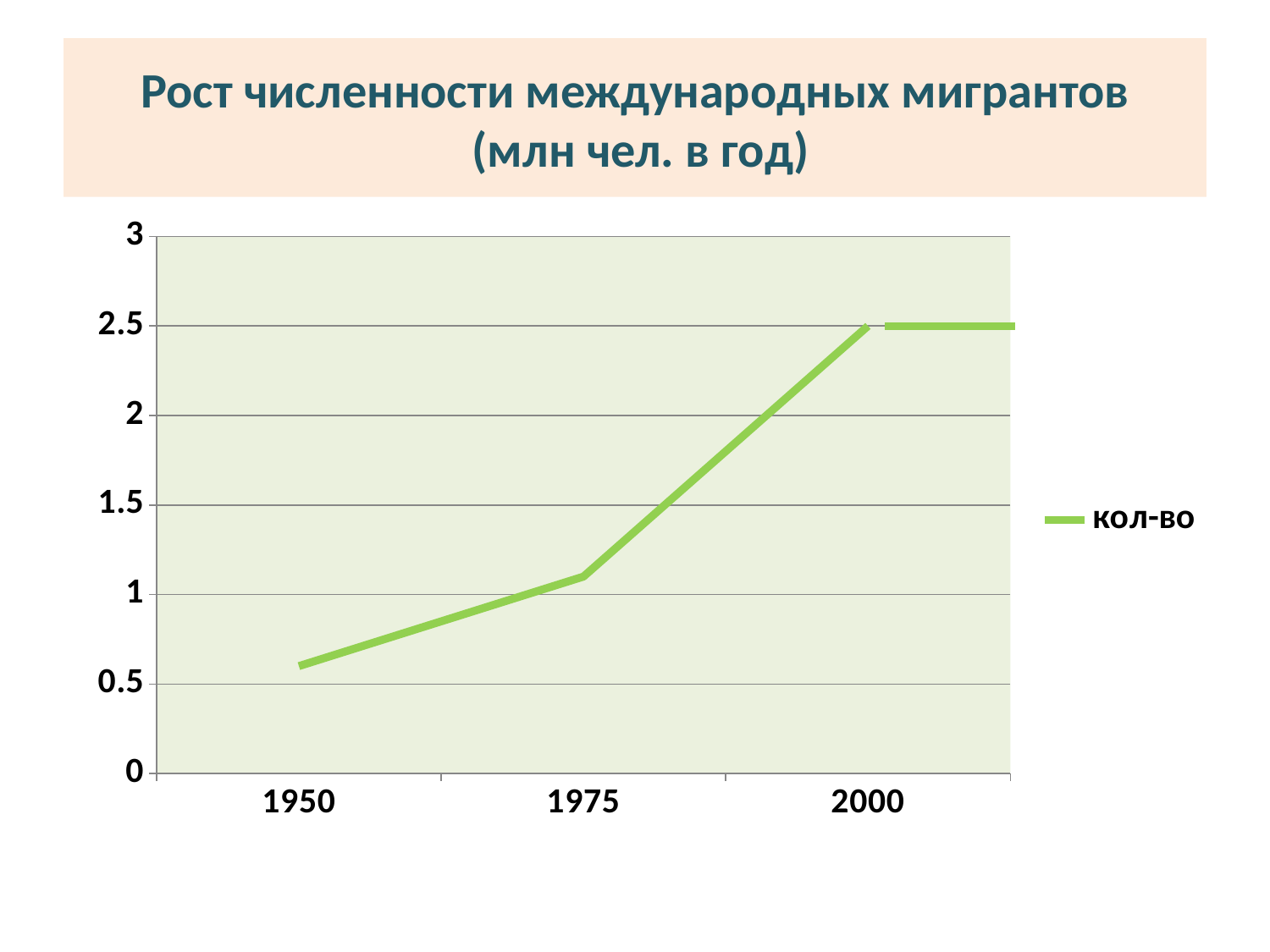

# Рост численности международных мигрантов (млн чел. в год)

### Chart

| Category | кол-во |
|---|---|
| 1950 | 0.6000000000000006 |
| 1975 | 1.1 |
| 2000 | 2.5 |